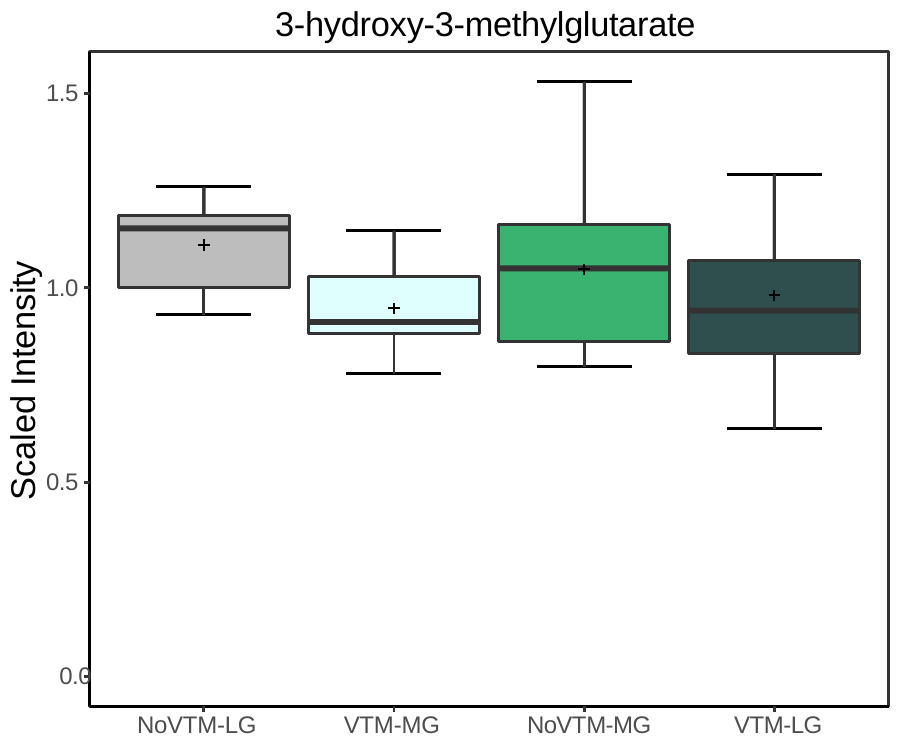

3-hydroxy-3-methylglutarate

1.5

Scaled Intensity

1.0

0.5
0.0
NoVTM-LG
VTM-MG
NoVTM-MG
VTM-LG